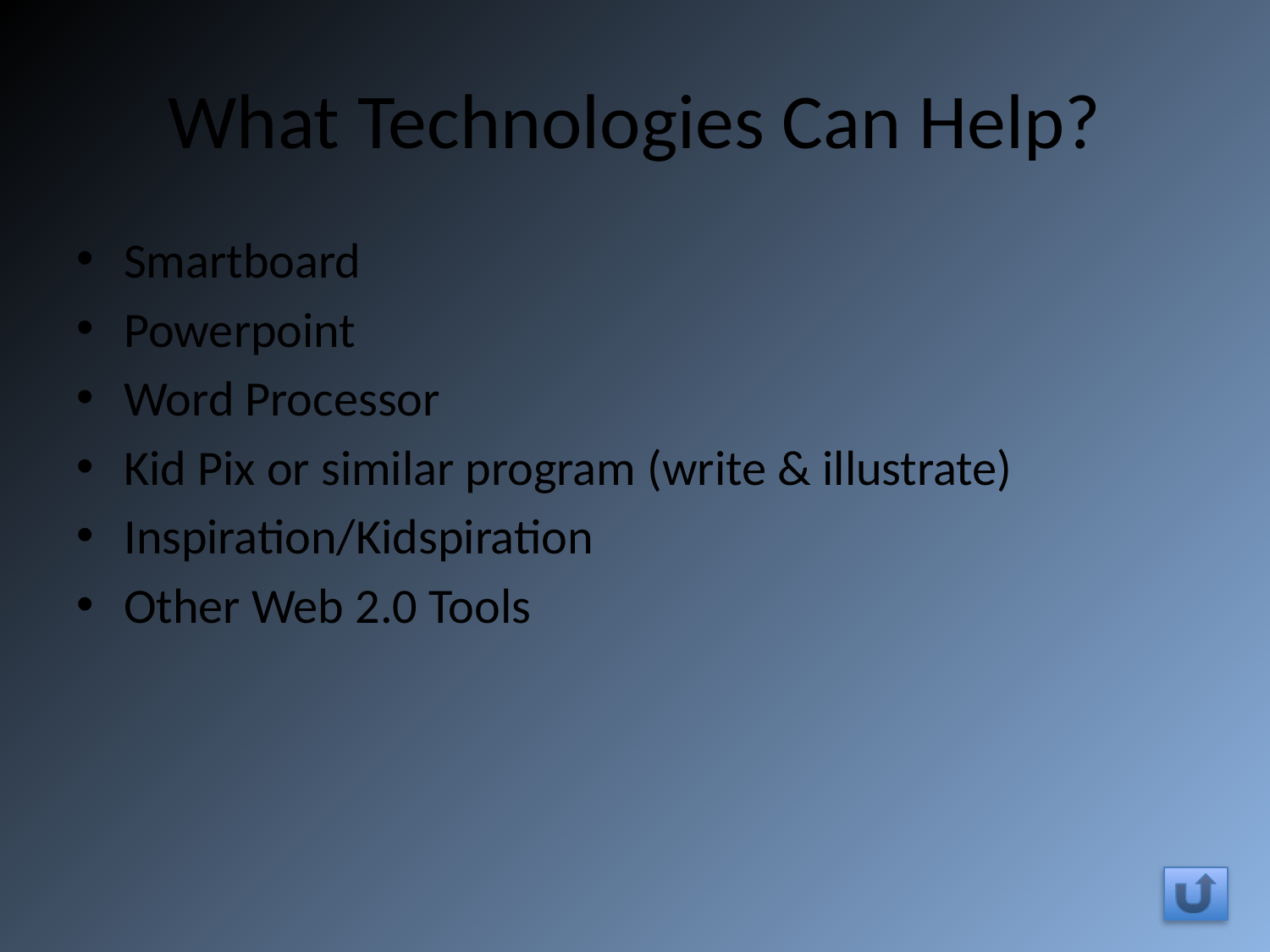

# What Technologies Can Help?
Smartboard
Powerpoint
Word Processor
Kid Pix or similar program (write & illustrate)
Inspiration/Kidspiration
Other Web 2.0 Tools